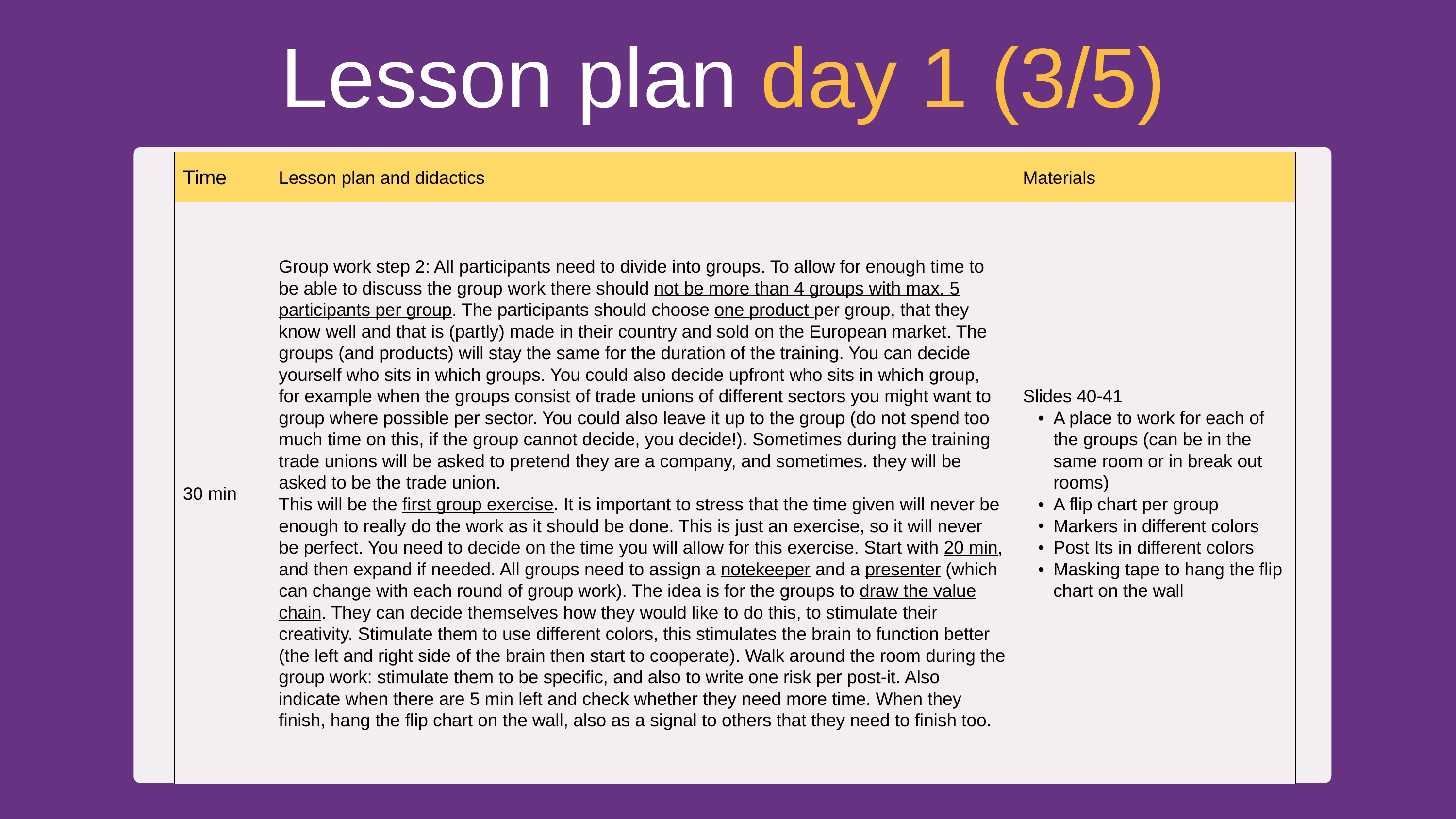

Lesson plan day 1 (3/5)

| Time | Lesson plan and didactics | Materials |
| --- | --- | --- |
| 30 min | Group work step 2: All participants need to divide into groups. To allow for enough time to be able to discuss the group work there should not be more than 4 groups with max. 5 participants per group. The participants should choose one product per group, that they know well and that is (partly) made in their country and sold on the European market. The groups (and products) will stay the same for the duration of the training. You can decide yourself who sits in which groups. You could also decide upfront who sits in which group, for example when the groups consist of trade unions of different sectors you might want to group where possible per sector. You could also leave it up to the group (do not spend too much time on this, if the group cannot decide, you decide!). Sometimes during the training trade unions will be asked to pretend they are a company, and sometimes. they will be asked to be the trade union. This will be the first group exercise. It is important to stress that the time given will never be enough to really do the work as it should be done. This is just an exercise, so it will never be perfect. You need to decide on the time you will allow for this exercise. Start with 20 min, and then expand if needed. All groups need to assign a notekeeper and a presenter (which can change with each round of group work). The idea is for the groups to draw the value chain. They can decide themselves how they would like to do this, to stimulate their creativity. Stimulate them to use different colors, this stimulates the brain to function better (the left and right side of the brain then start to cooperate). Walk around the room during the group work: stimulate them to be specific, and also to write one risk per post-it. Also indicate when there are 5 min left and check whether they need more time. When they finish, hang the flip chart on the wall, also as a signal to others that they need to finish too. | Slides 40-41 A place to work for each of the groups (can be in the same room or in break out rooms) A flip chart per group Markers in different colors Post Its in different colors Masking tape to hang the flip chart on the wall |